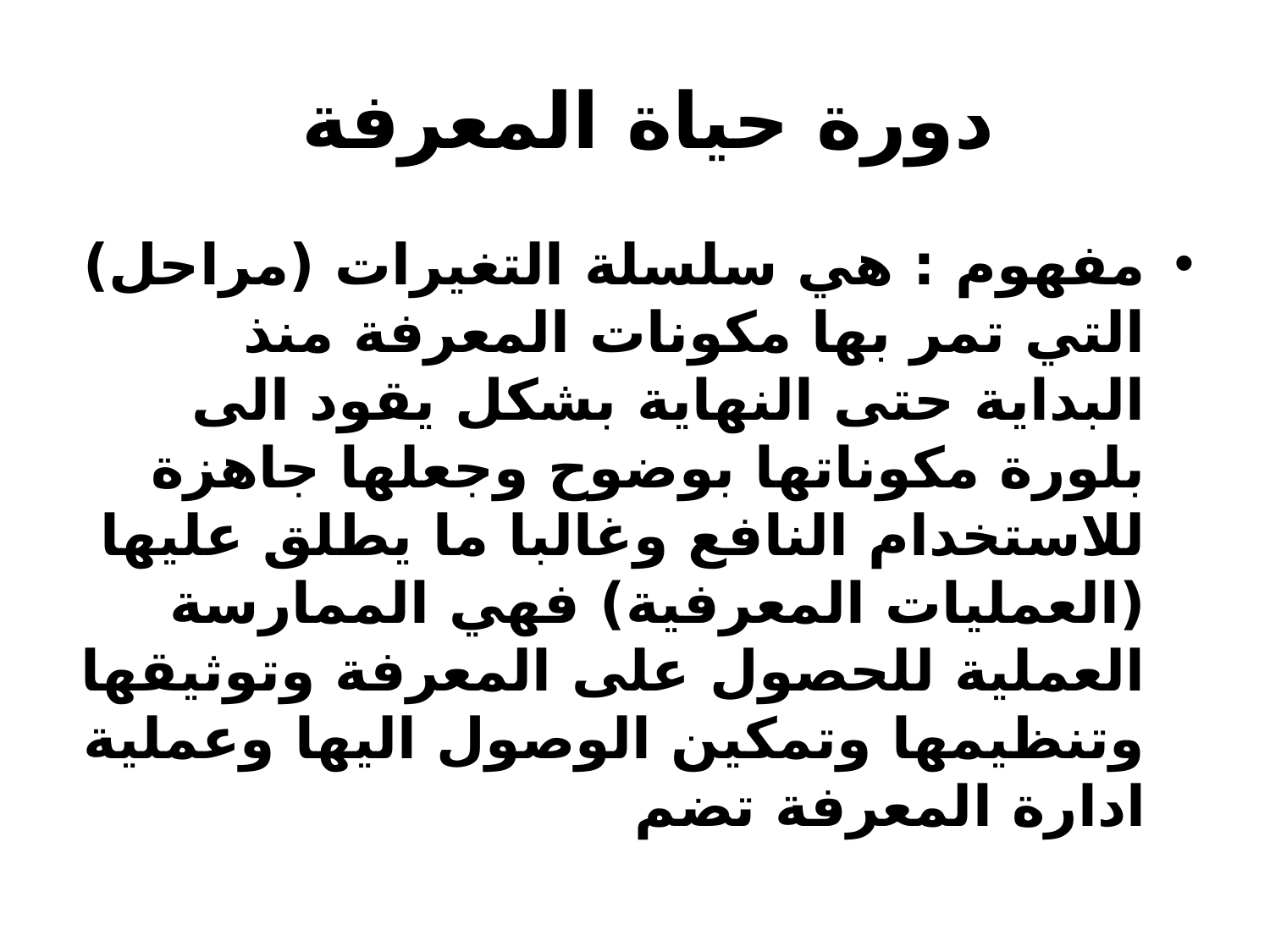

# دورة حياة المعرفة
مفهوم : هي سلسلة التغيرات (مراحل) التي تمر بها مكونات المعرفة منذ البداية حتى النهاية بشكل يقود الى بلورة مكوناتها بوضوح وجعلها جاهزة للاستخدام النافع وغالبا ما يطلق عليها (العمليات المعرفية) فهي الممارسة العملية للحصول على المعرفة وتوثيقها وتنظيمها وتمكين الوصول اليها وعملية ادارة المعرفة تضم